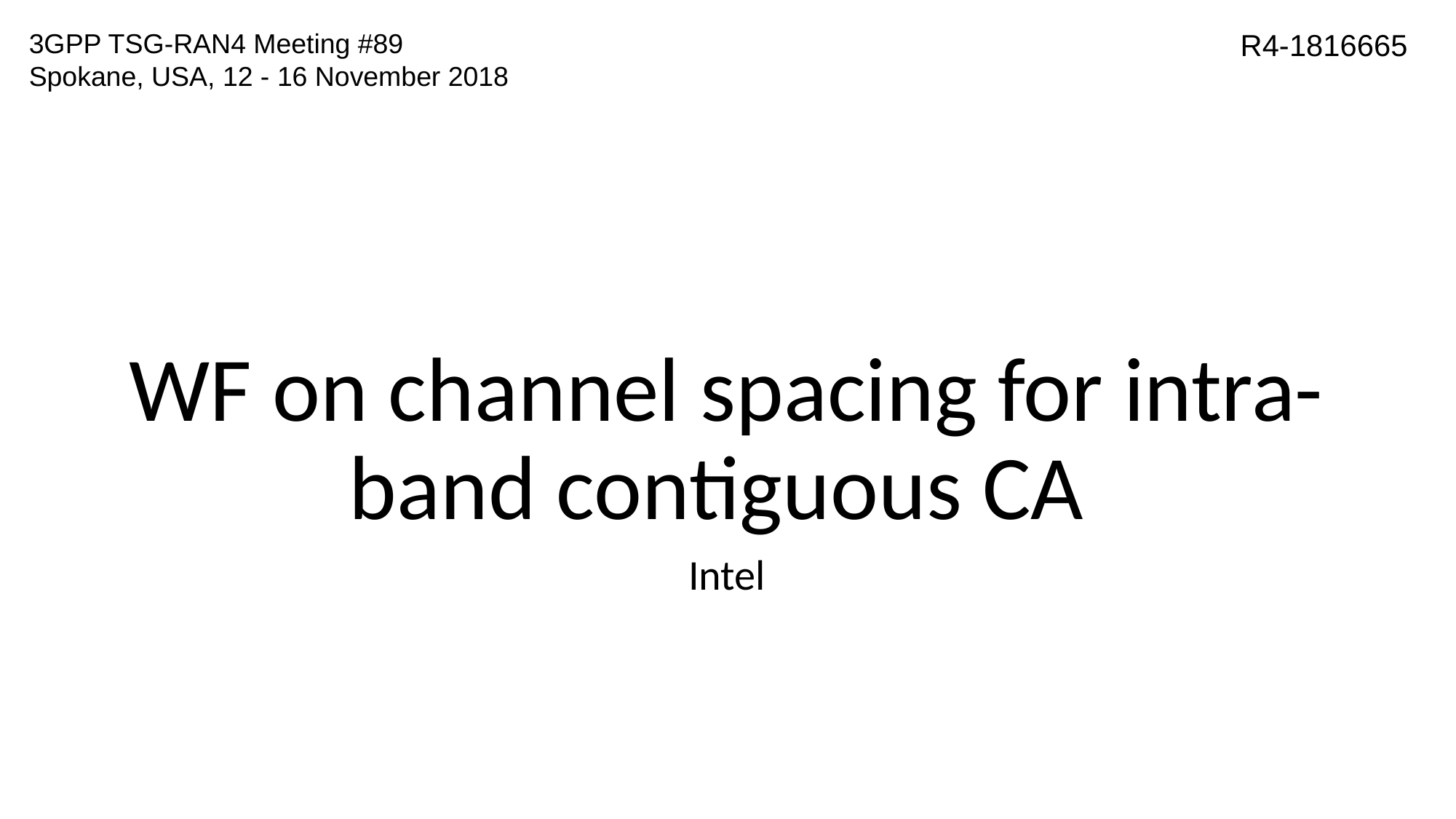

3GPP TSG-RAN4 Meeting #89
Spokane, USA, 12 - 16 November 2018
R4-1816665
# WF on channel spacing for intra-band contiguous CA
Intel